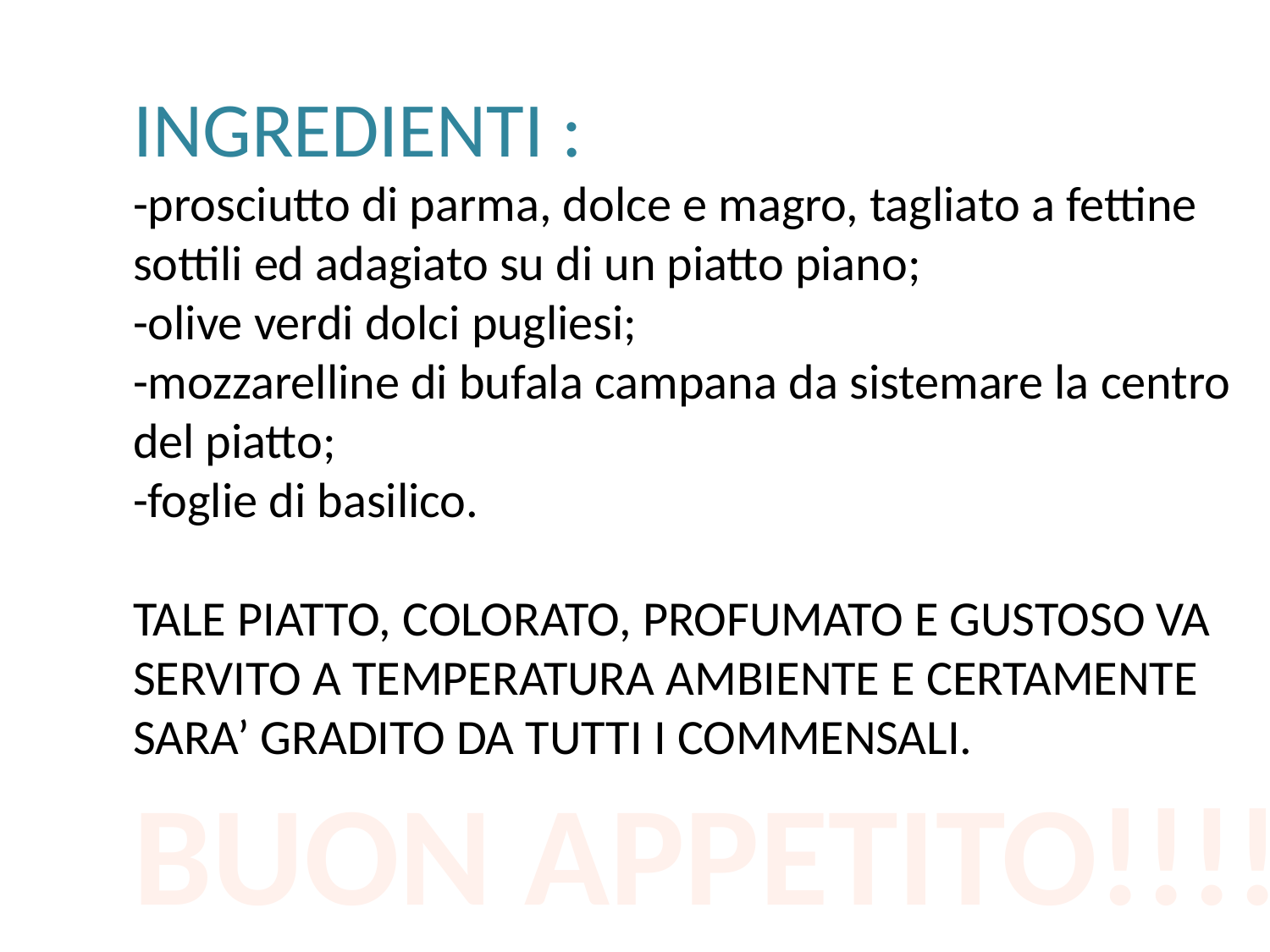

INGREDIENTI :
-prosciutto di parma, dolce e magro, tagliato a fettine
sottili ed adagiato su di un piatto piano;
-olive verdi dolci pugliesi;
-mozzarelline di bufala campana da sistemare la centro
del piatto;
-foglie di basilico.

TALE PIATTO, COLORATO, PROFUMATO E GUSTOSO VA
SERVITO A TEMPERATURA AMBIENTE E CERTAMENTE
SARA’ GRADITO DA TUTTI I COMMENSALI.
BUON APPETITO!!!!